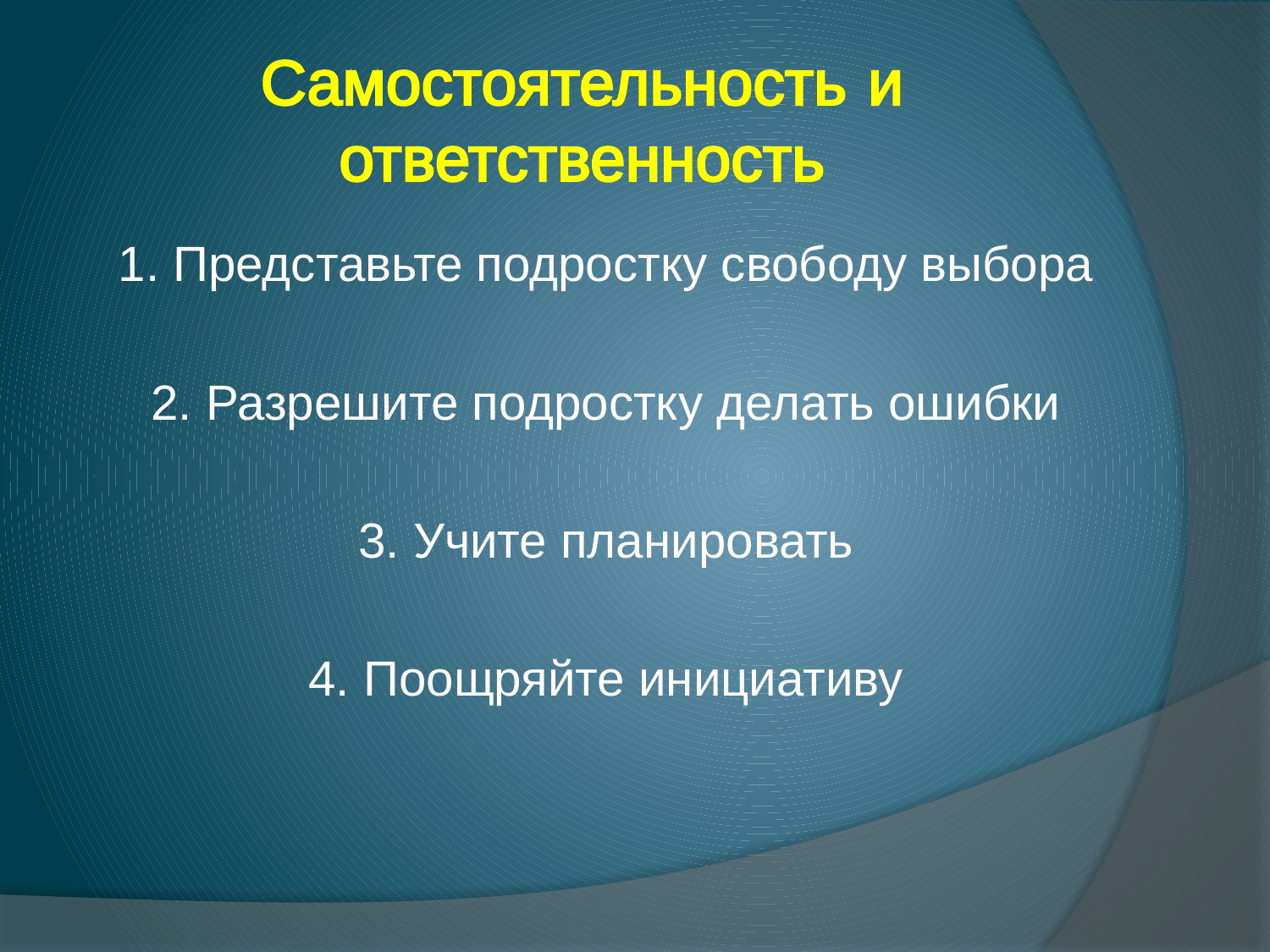

# Самостоятельность и ответственность
1. Представьте подростку свободу выбора

2. Разрешите подростку делать ошибки

3. Учите планировать

4. Поощряйте инициативу